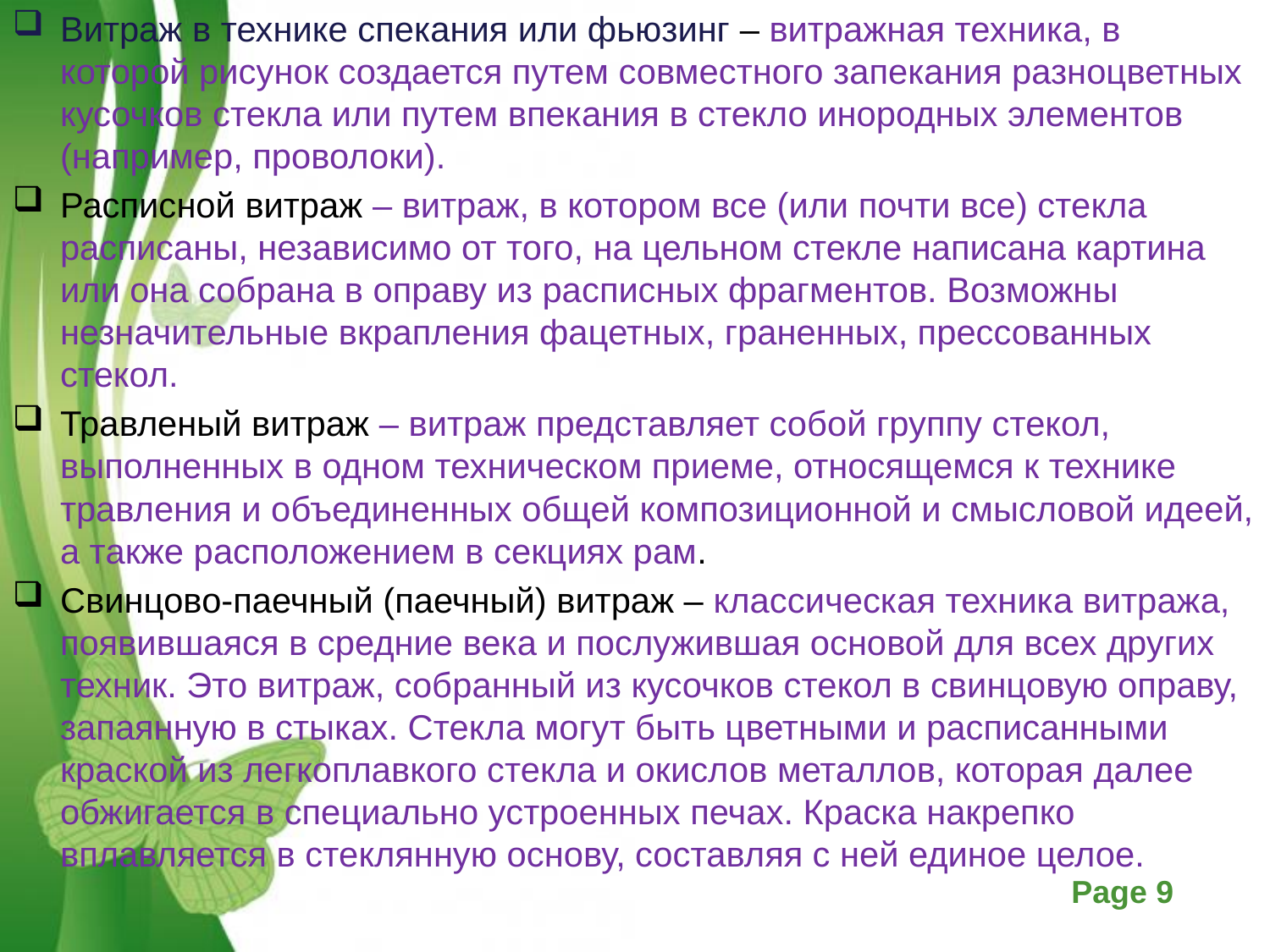

Витраж в технике спекания или фьюзинг – витражная техника, в которой рисунок создается путем совместного запекания разноцветных кусочков стекла или путем впекания в стекло инородных элементов (например, проволоки).
Расписной витраж – витраж, в котором все (или почти все) стекла расписаны, независимо от того, на цельном стекле написана картина или она собрана в оправу из расписных фрагментов. Возможны незначительные вкрапления фацетных, граненных, прессованных стекол.
Травленый витраж – витраж представляет собой группу стекол, выполненных в одном техническом приеме, относящемся к технике травления и объединенных общей композиционной и смысловой идеей, а также расположением в секциях рам.
Свинцово-паечный (паечный) витраж – классическая техника витража, появившаяся в средние века и послужившая основой для всех других техник. Это витраж, собранный из кусочков стекол в свинцовую оправу, запаянную в стыках. Стекла могут быть цветными и расписанными краской из легкоплавкого стекла и окислов металлов, которая далее обжигается в специально устроенных печах. Краска накрепко вплавляется в стеклянную основу, составляя с ней единое целое.
#